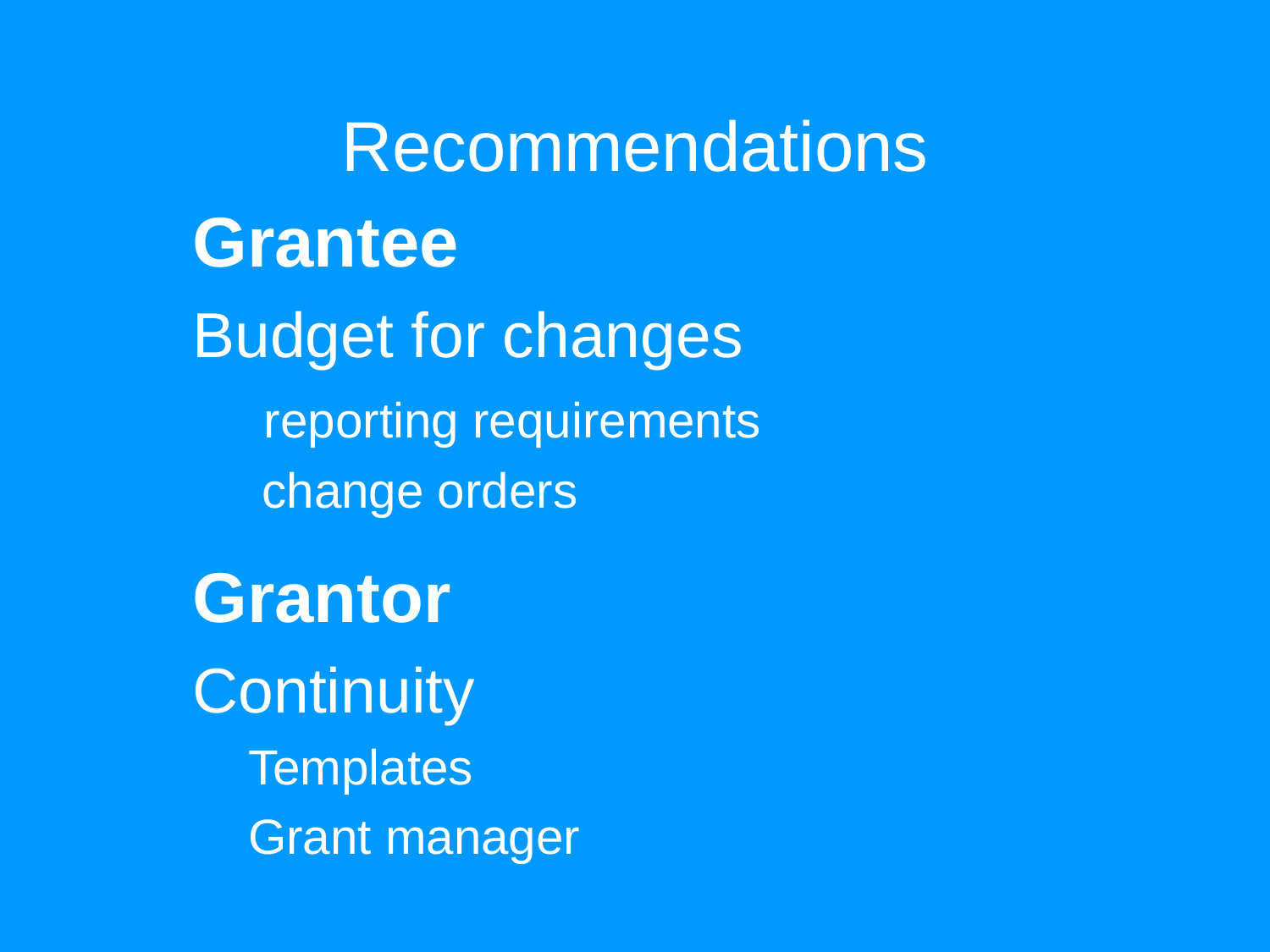

# Recommendations
Grantee
Budget for changes
 reporting requirements
 change orders

Grantor
Continuity
Templates
Grant manager